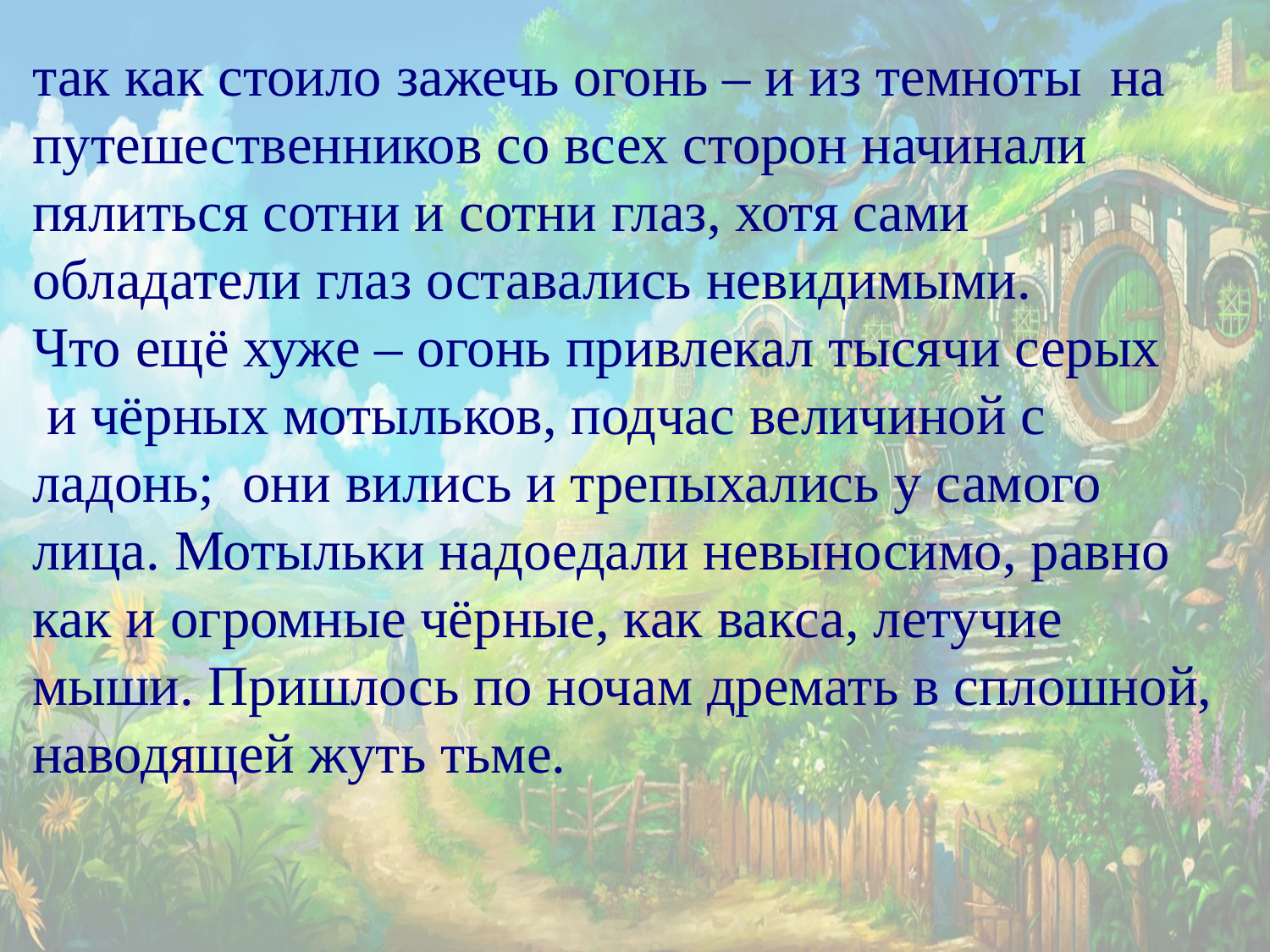

так как стоило зажечь огонь – и из темноты  на путешественников со всех сторон начинали  пялиться сотни и сотни глаз, хотя сами обладатели глаз оставались невидимыми.
Что ещё хуже – огонь привлекал тысячи серых
 и чёрных мотыльков, подчас величиной с ладонь;  они вились и трепыхались у самого лица. Мотыльки надоедали невыносимо, равно как и огромные чёрные, как вакса, летучие мыши. Пришлось по ночам дремать в сплошной,
наводящей жуть тьме.